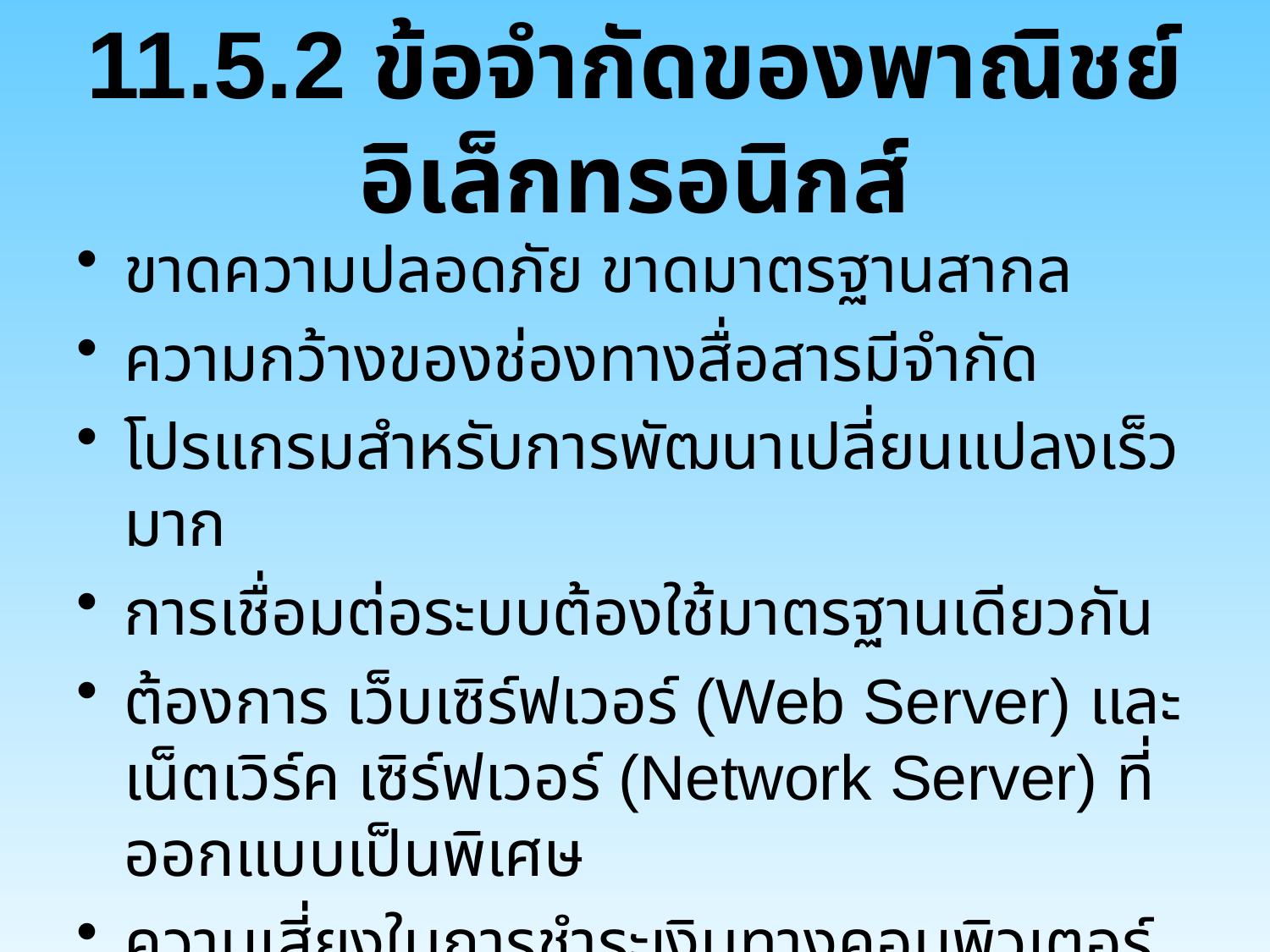

# 11.5.2 ข้อจำกัดของพาณิชย์อิเล็กทรอนิกส์
ขาดความปลอดภัย ขาดมาตรฐานสากล
ความกว้างของช่องทางสื่อสารมีจำกัด
โปรแกรมสำหรับการพัฒนาเปลี่ยนแปลงเร็วมาก
การเชื่อมต่อระบบต้องใช้มาตรฐานเดียวกัน
ต้องการ เว็บเซิร์ฟเวอร์ (Web Server) และเน็ตเวิร์ค เซิร์ฟเวอร์ (Network Server) ที่ออกแบบเป็นพิเศษ
ความเสี่ยงในการชำระเงินทางคอมพิวเตอร์ระบบเครือข่าย